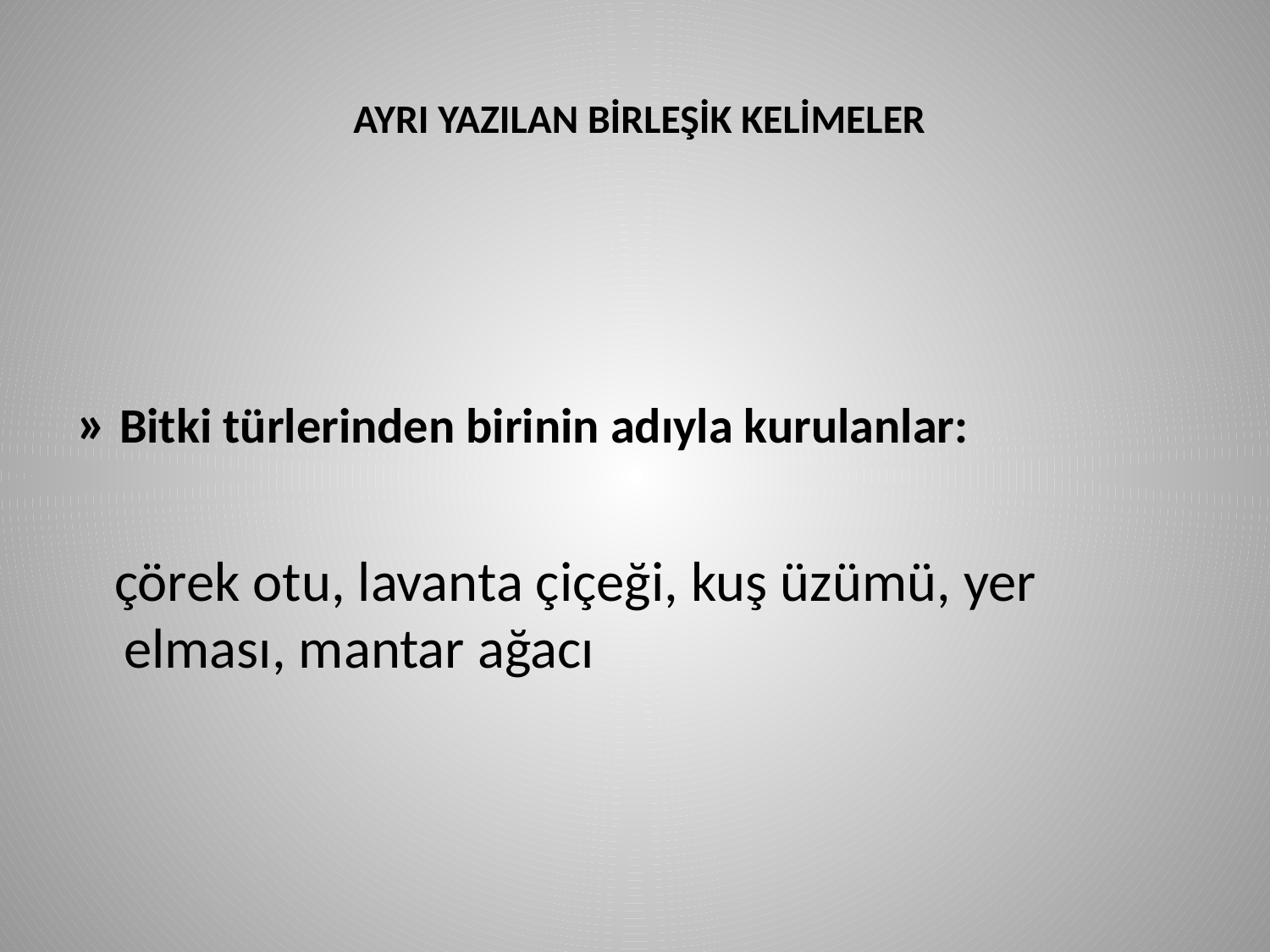

# AYRI YAZILAN BİRLEŞİK KELİMELER

» Bitki türlerinden birinin adıyla kurulanlar:

   çörek otu, lavanta çiçeği, kuş üzümü, yer elması, mantar ağacı